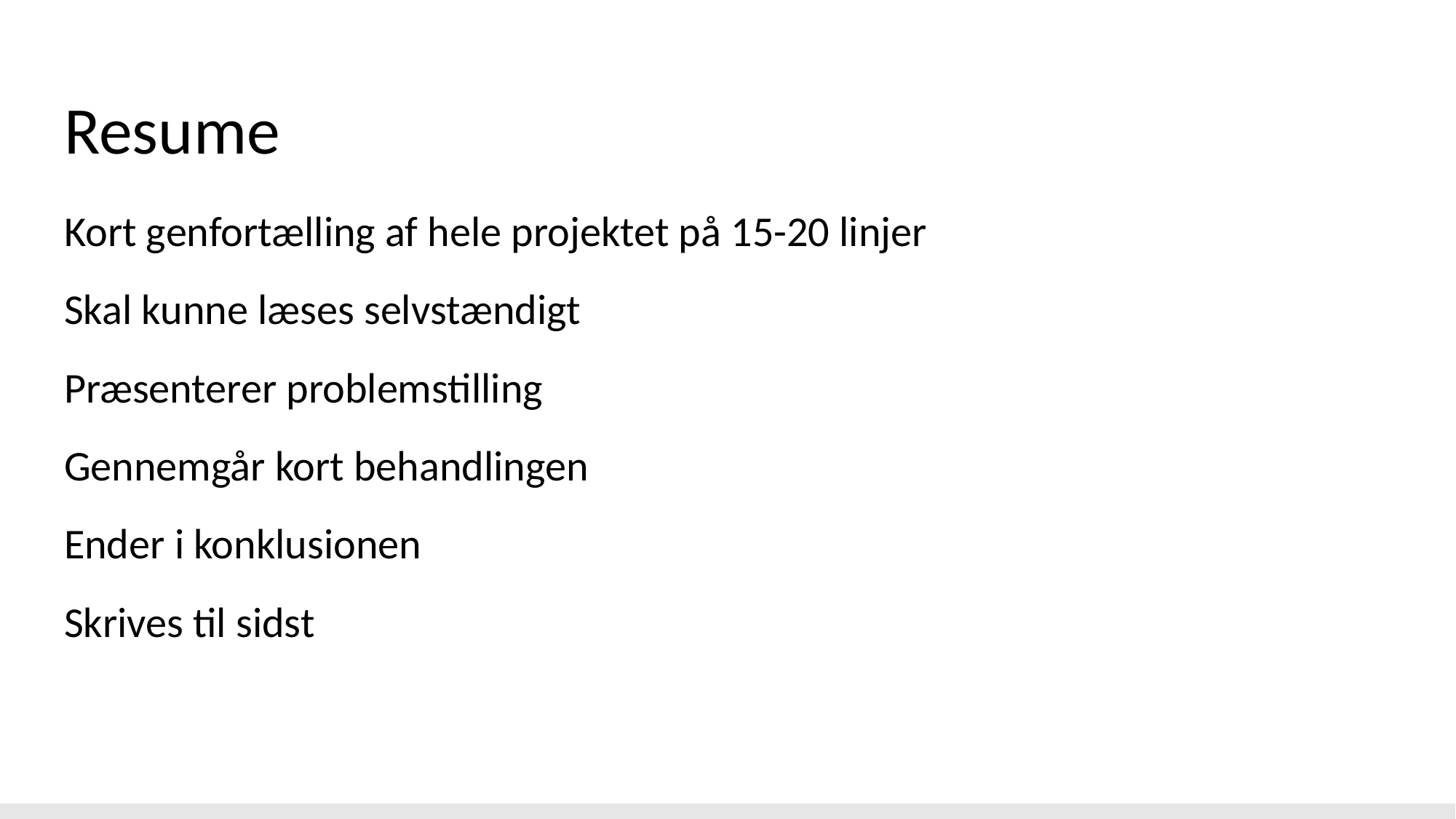

# Resume
Kort genfortælling af hele projektet på 15-20 linjer
Skal kunne læses selvstændigt
Præsenterer problemstilling
Gennemgår kort behandlingen
Ender i konklusionen
Skrives til sidst